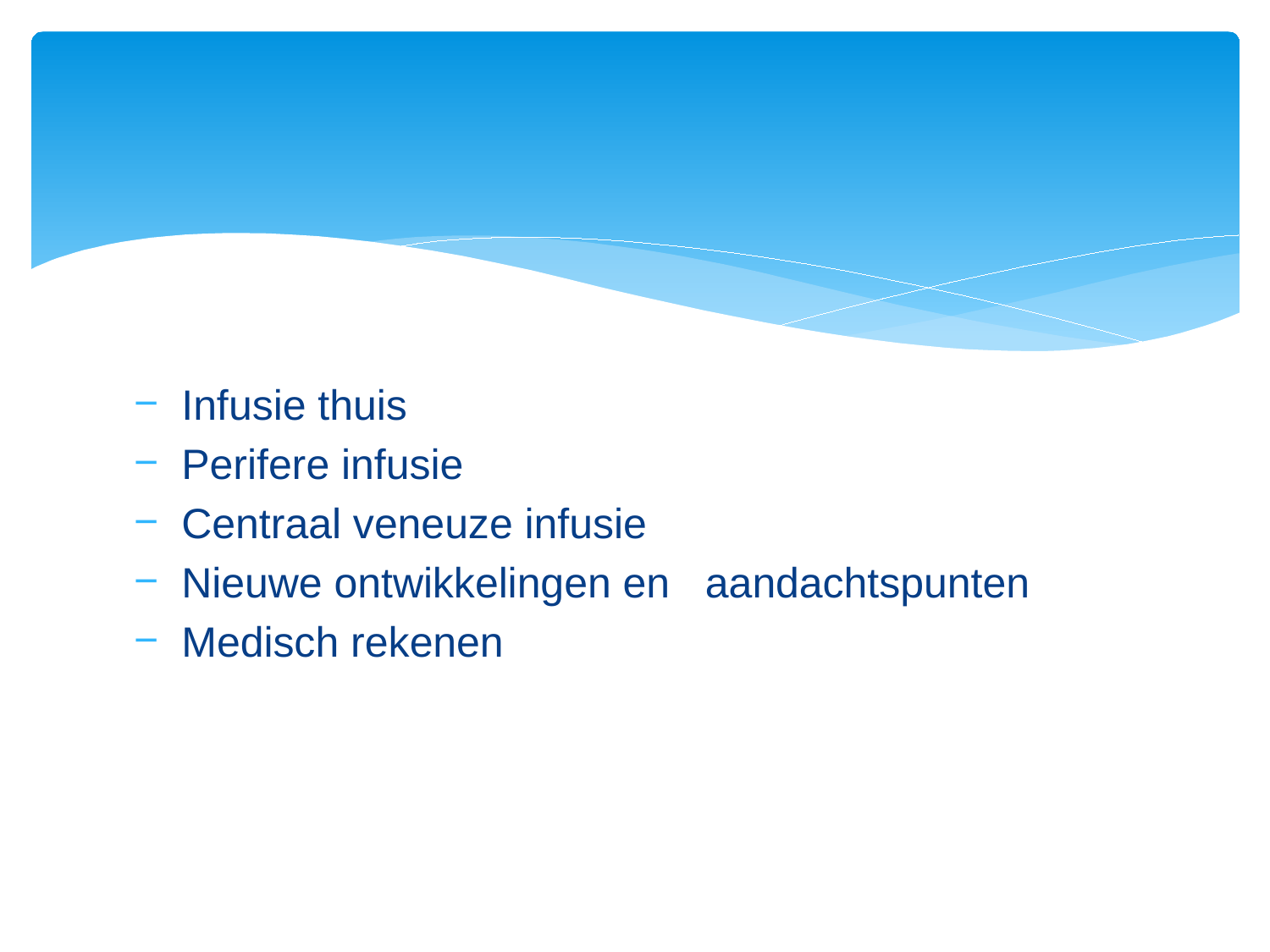

#
Infusie thuis
Perifere infusie
Centraal veneuze infusie
Nieuwe ontwikkelingen en   aandachtspunten
Medisch rekenen